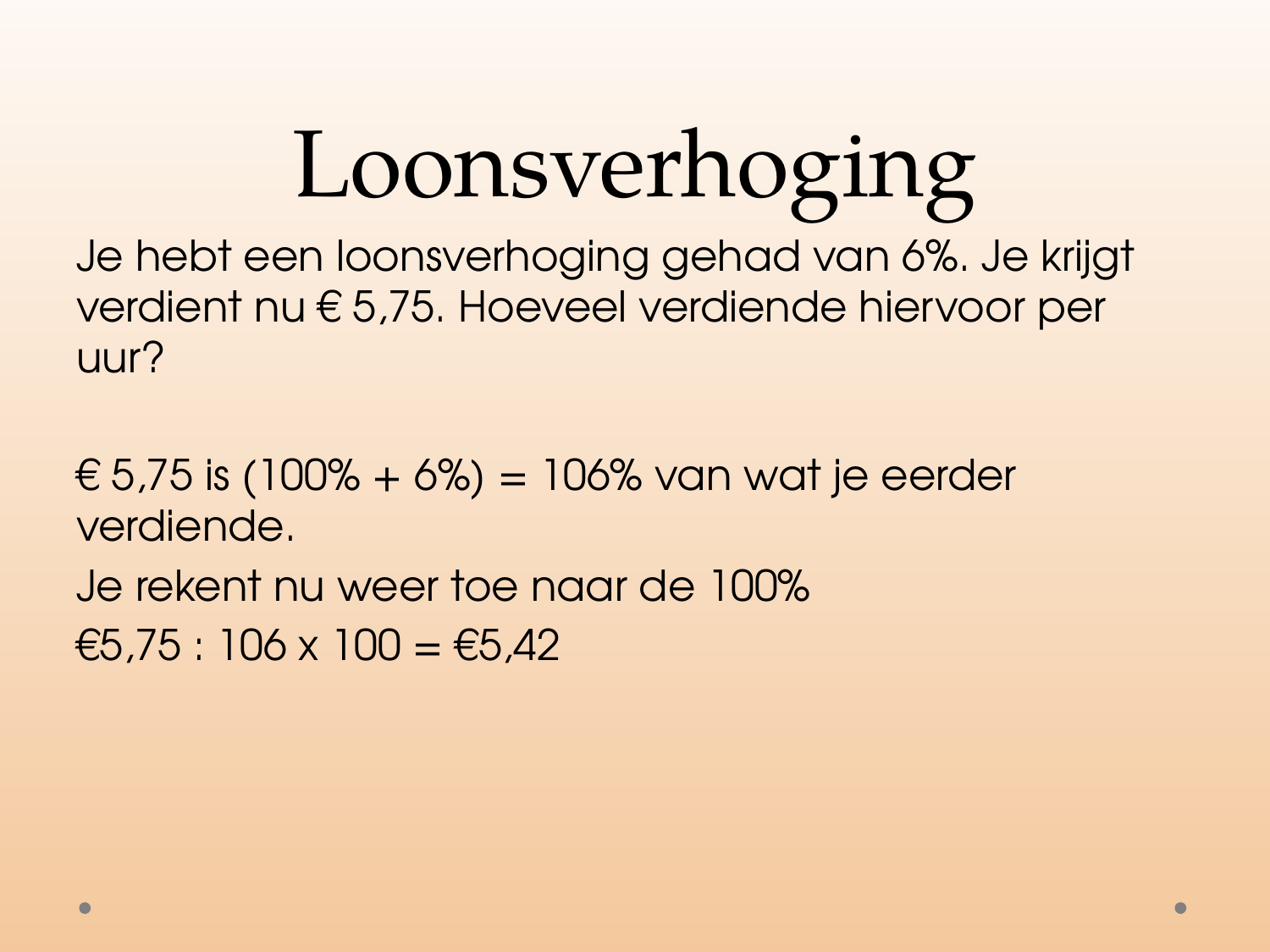

# Loonsverhoging
Je hebt een loonsverhoging gehad van 6%. Je krijgt verdient nu € 5,75. Hoeveel verdiende hiervoor per uur?

€ 5,75 is (100% + 6%) = 106% van wat je eerder verdiende.
Je rekent nu weer toe naar de 100%
€5,75 : 106 x 100 = €5,42